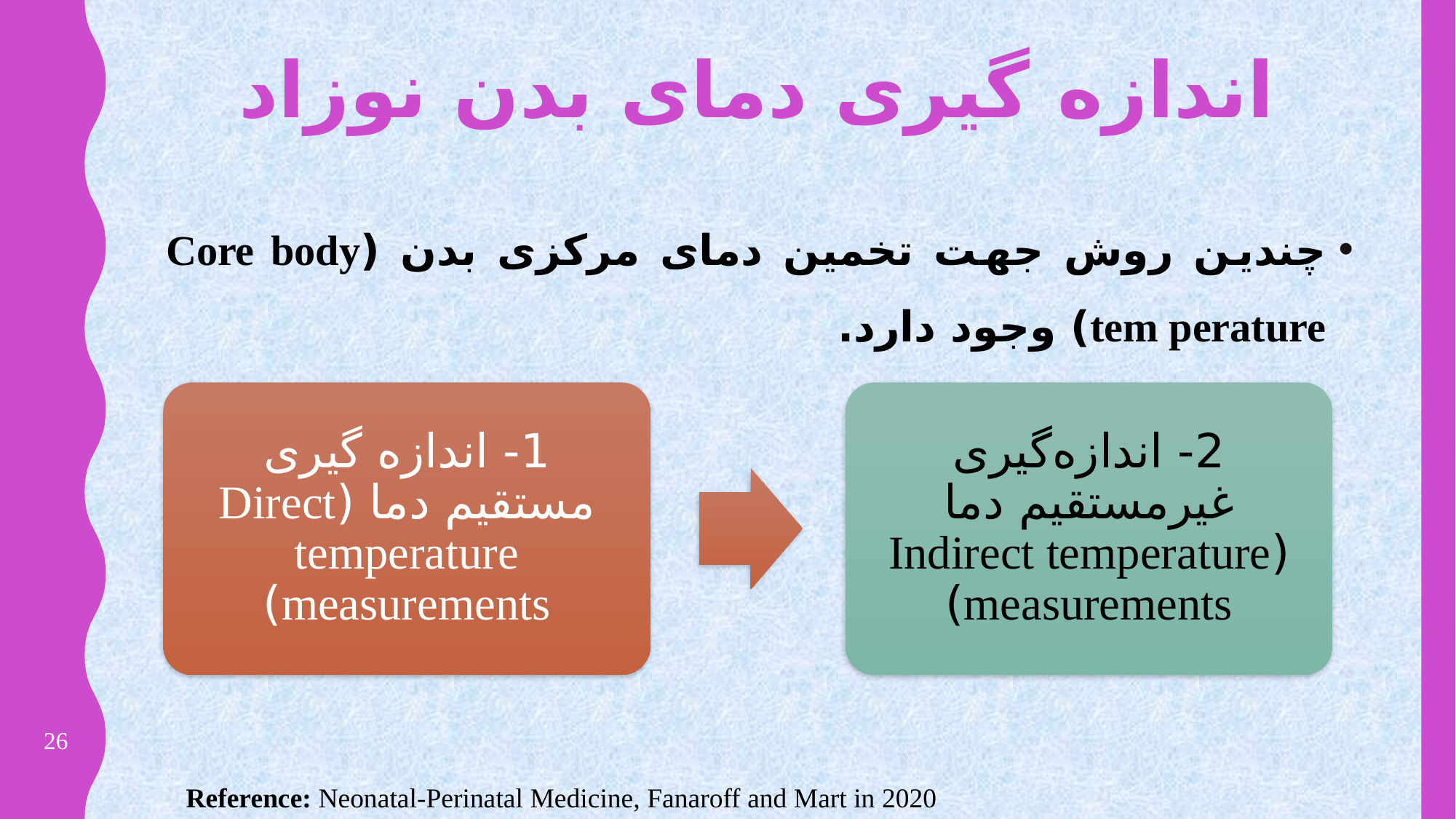

# اندازه ‌گیری دمای بدن نوزاد
چندین روش جهت تخمین دمای مرکزی بدن (Core body tem perature) وجود دارد.

1- اندازه گیری مستقیم دما (Direct temperature measurements)

2- اندازه‌گیری غیرمستقیم دما (Indirect temperature measurements)
26
Reference: Neonatal-Perinatal Medicine, Fanaroff and Mart in 2020